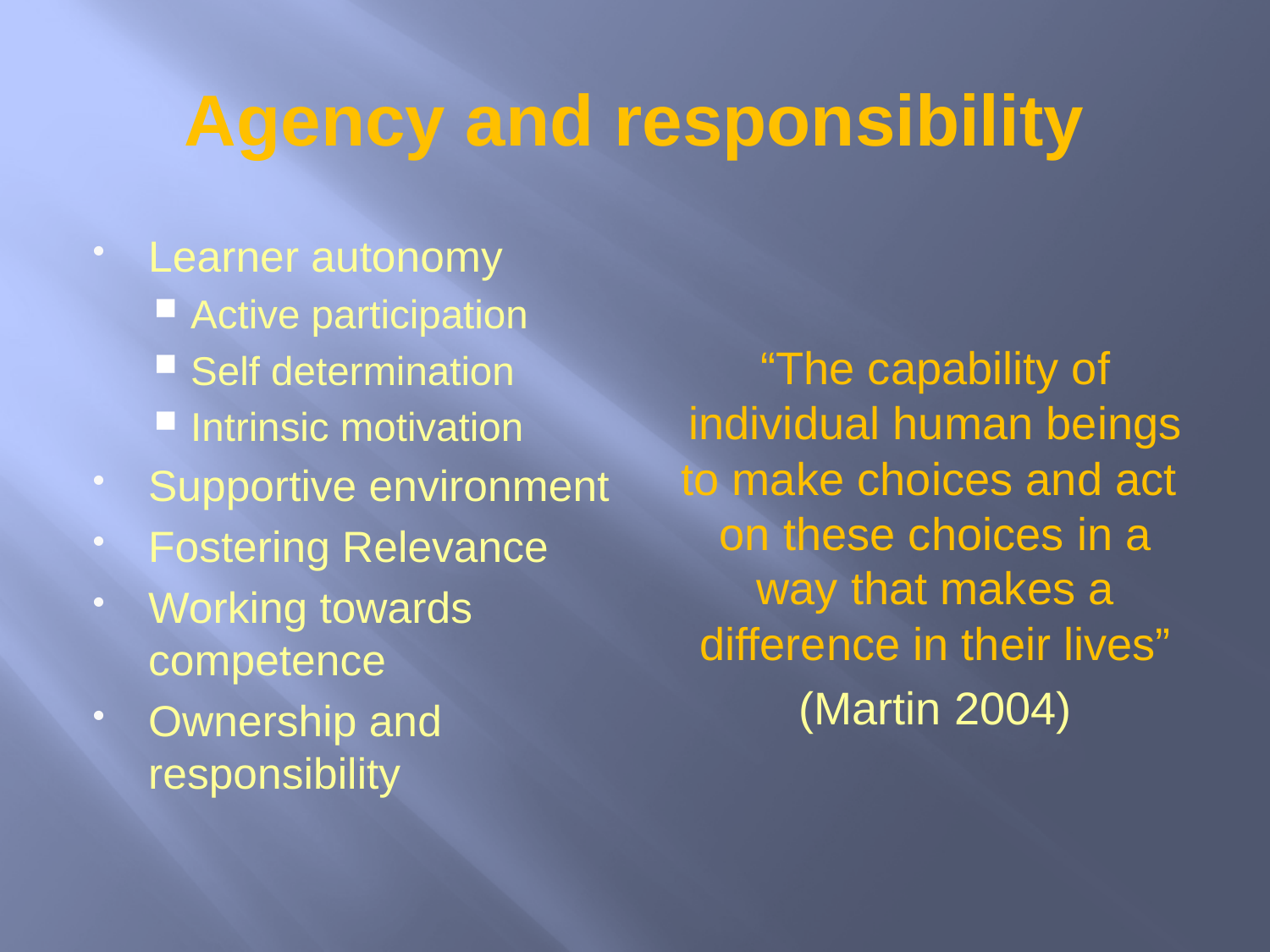

# Agency and responsibility
Learner autonomy
Active participation
Self determination
Intrinsic motivation
Supportive environment
Fostering Relevance
Working towards competence
Ownership and responsibility

“The capability of individual human beings to make choices and act  on these choices in a way that makes a difference in their lives”
(Martin 2004)